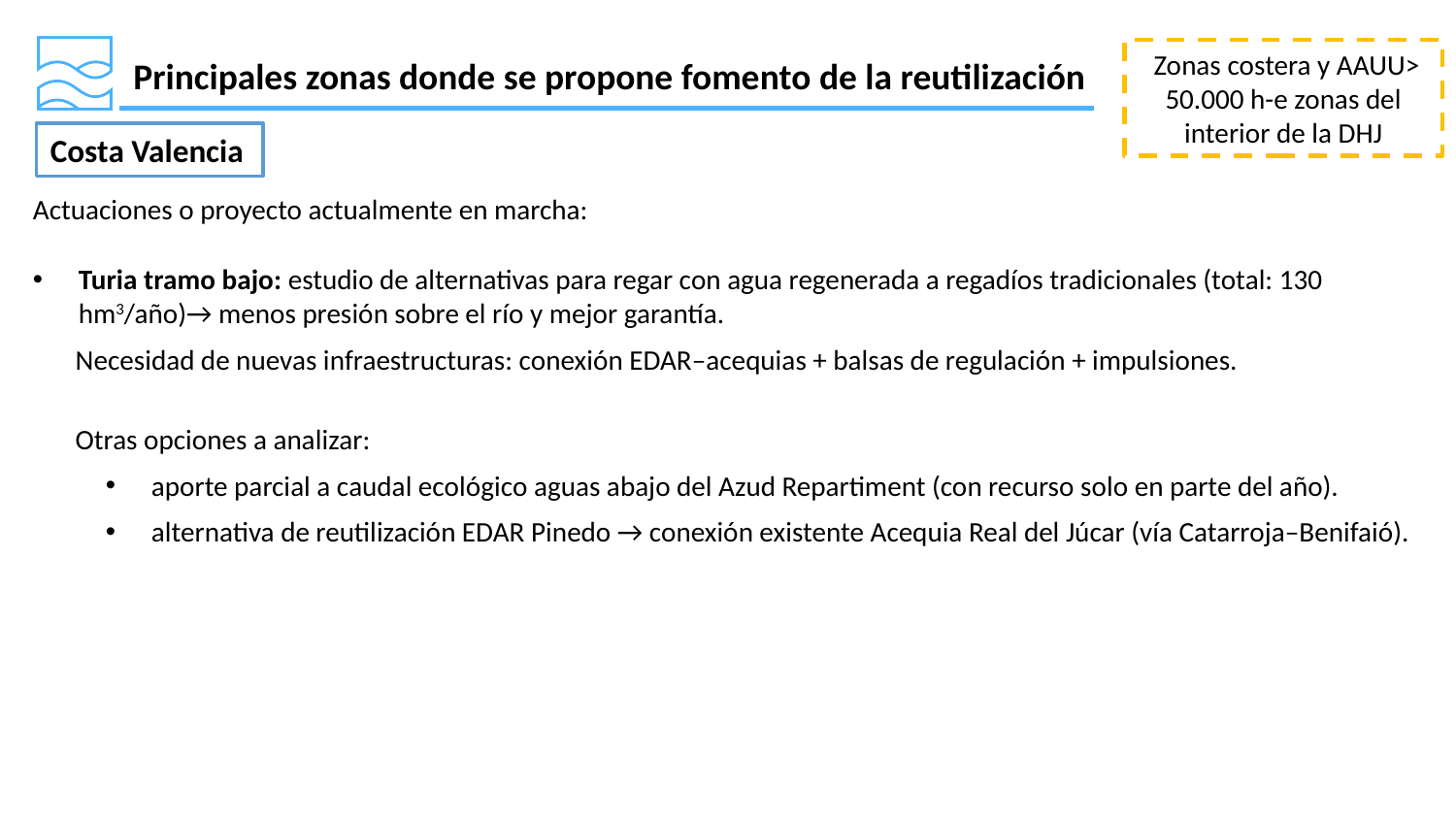

Zonas costera y AAUU> 50.000 h-e zonas del interior de la DHJ
Principales zonas donde se propone fomento de la reutilización
Costa Valencia
Actuaciones o proyecto actualmente en marcha:
Turia tramo bajo: estudio de alternativas para regar con agua regenerada a regadíos tradicionales (total: 130 hm3/año)→ menos presión sobre el río y mejor garantía.
Necesidad de nuevas infraestructuras: conexión EDAR–acequias + balsas de regulación + impulsiones.

Otras opciones a analizar:
aporte parcial a caudal ecológico aguas abajo del Azud Repartiment (con recurso solo en parte del año).
alternativa de reutilización EDAR Pinedo → conexión existente Acequia Real del Júcar (vía Catarroja–Benifaió).